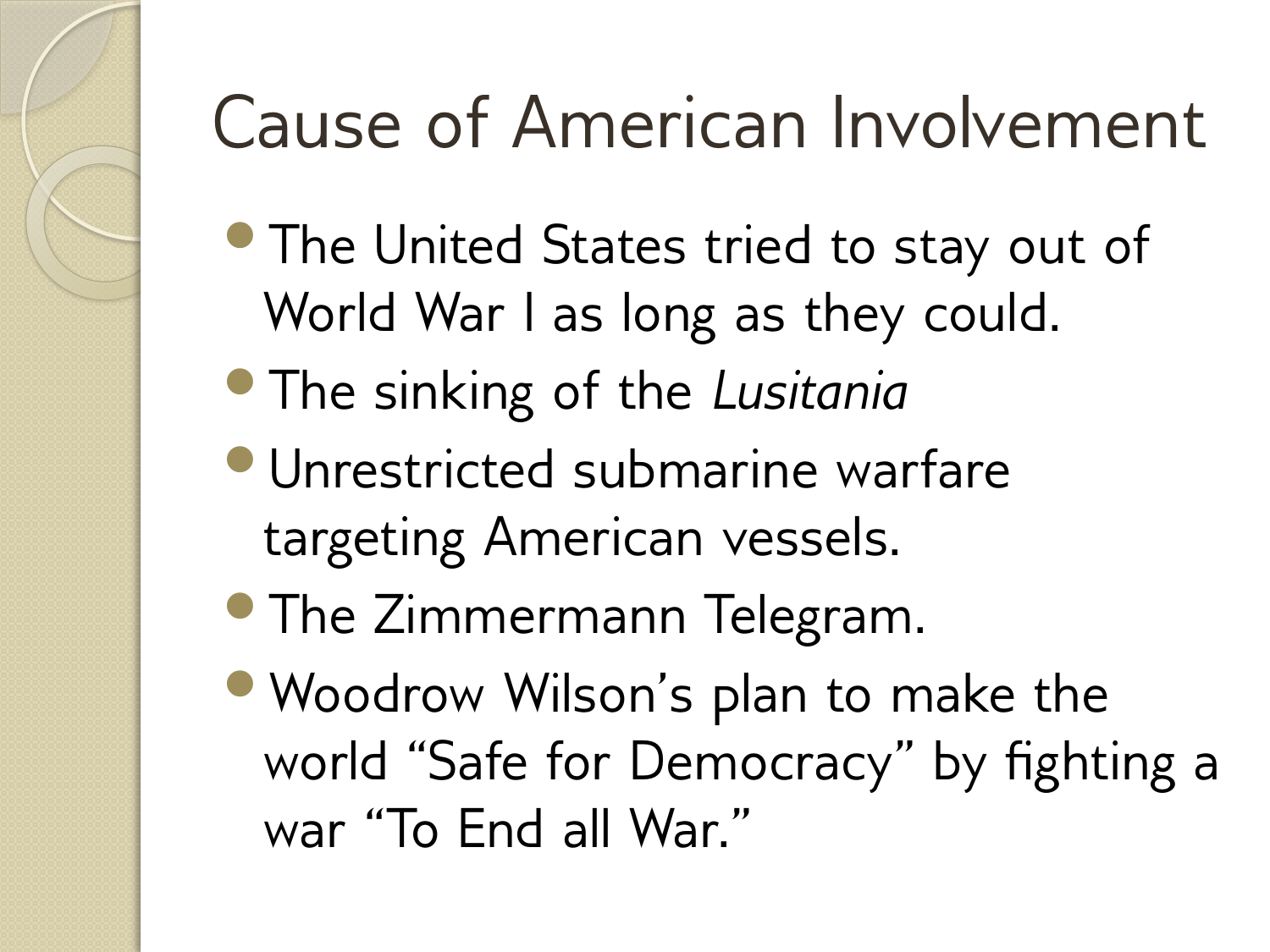

# Cause of American Involvement
The United States tried to stay out of World War I as long as they could.
The sinking of the Lusitania
Unrestricted submarine warfare targeting American vessels.
The Zimmermann Telegram.
Woodrow Wilson’s plan to make the world “Safe for Democracy” by fighting a war “To End all War.”